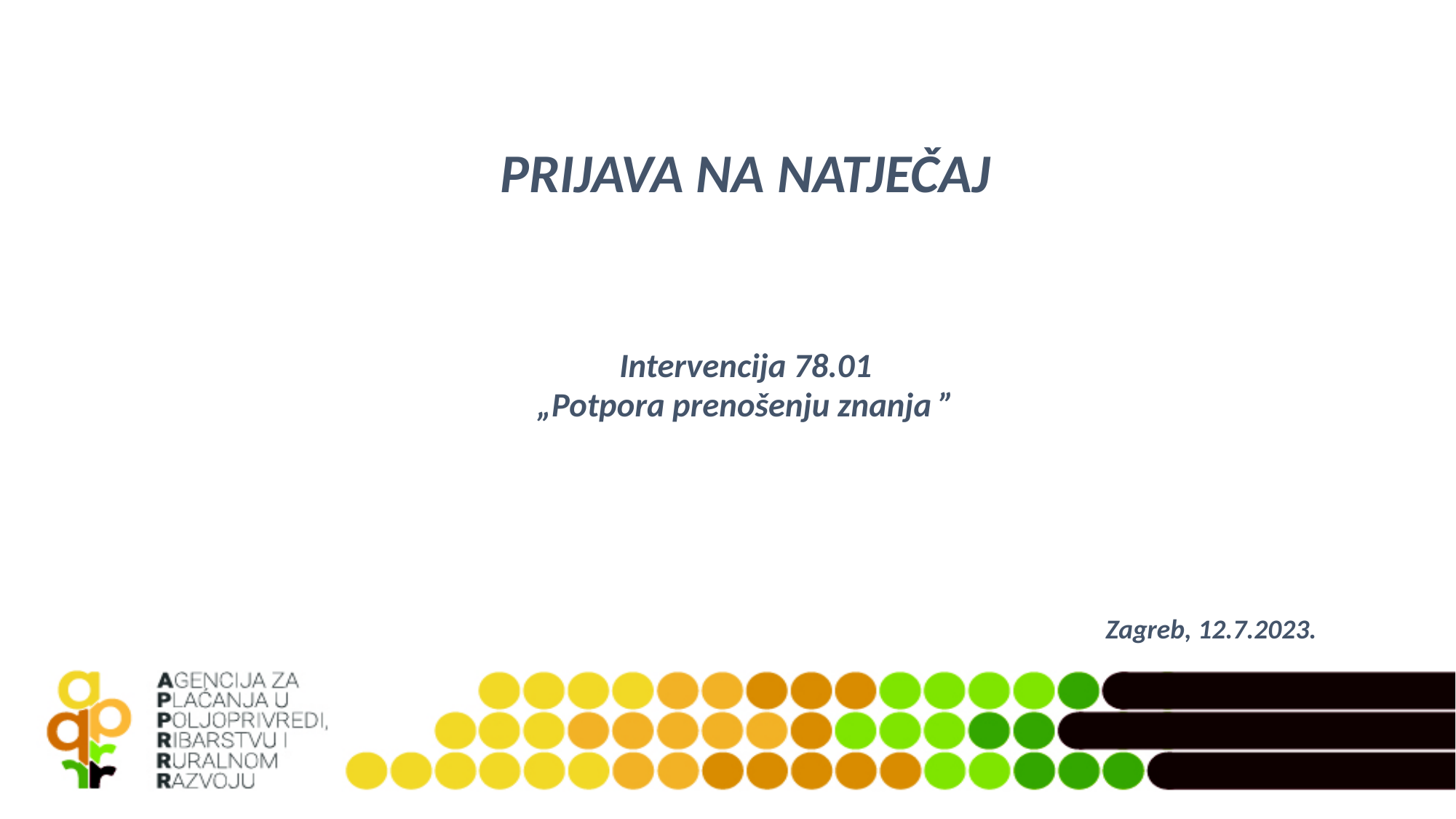

# PRIJAVA NA NATJEČAJ
Intervencija 78.01
„Potpora prenošenju znanja ”

Zagreb, 12.7.2023.